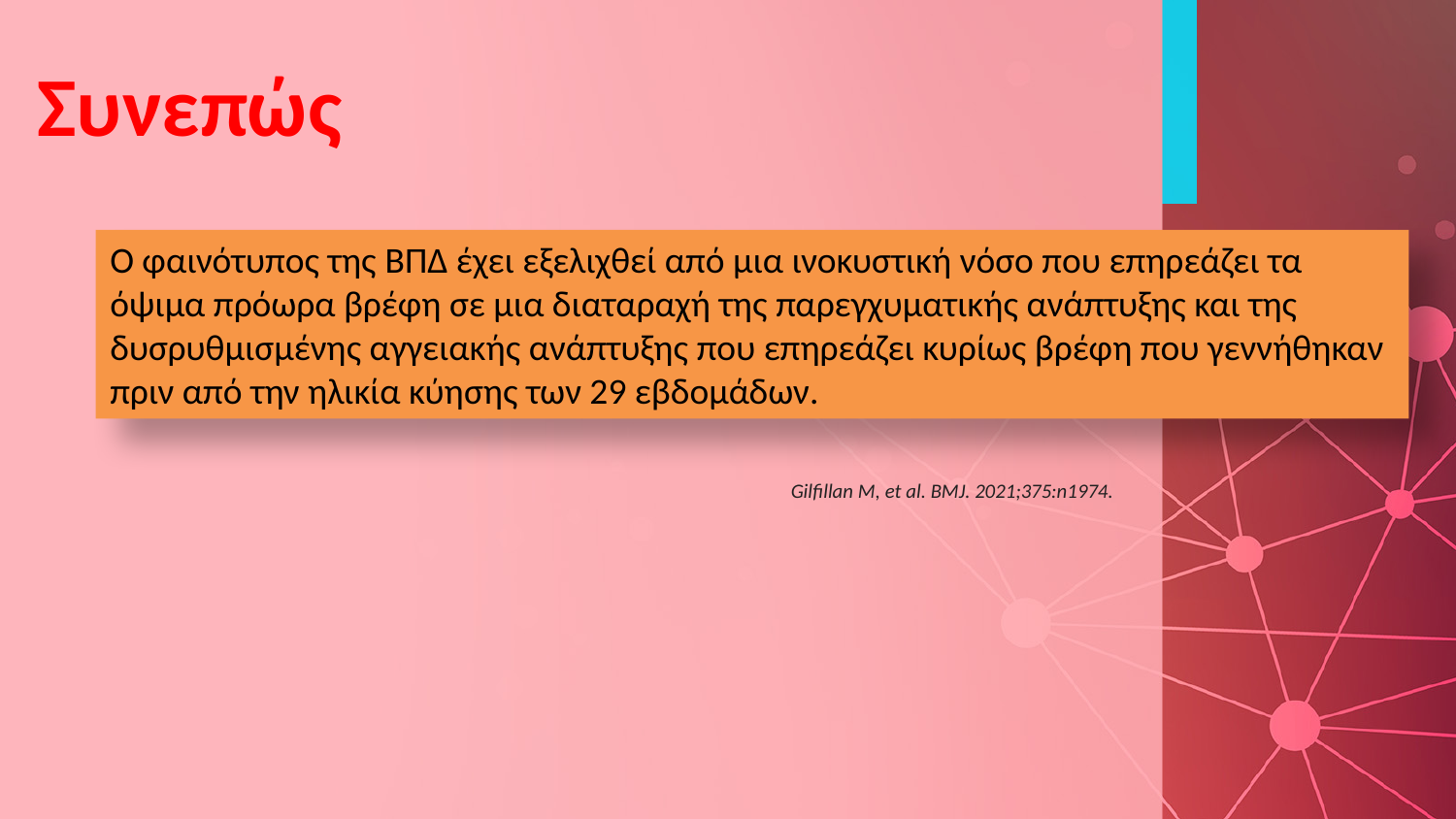

# Συνεπώς
Ο φαινότυπος της BΠΔ έχει εξελιχθεί από μια ινοκυστική νόσο που επηρεάζει τα όψιμα πρόωρα βρέφη σε μια διαταραχή της παρεγχυματικής ανάπτυξης και της δυσρυθμισμένης αγγειακής ανάπτυξης που επηρεάζει κυρίως βρέφη που γεννήθηκαν πριν από την ηλικία κύησης των 29 εβδομάδων.
Gilfillan M, et al. BMJ. 2021;375:n1974.